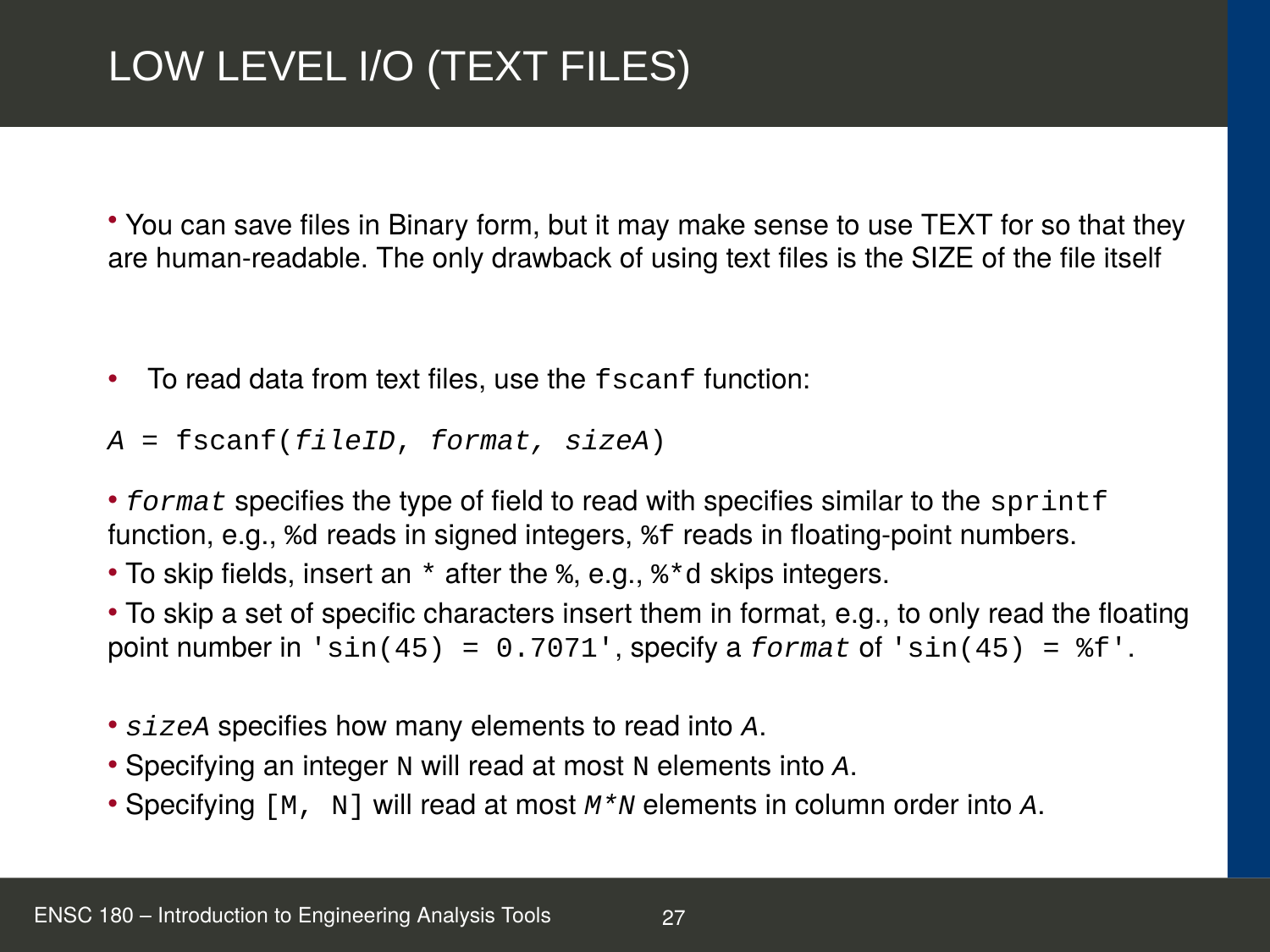

# LOW LEVEL I/O (TEXT FILES)
 You can save files in Binary form, but it may make sense to use TEXT for so that they are human-readable. The only drawback of using text files is the SIZE of the file itself

To read data from text files, use the fscanf function:
A = fscanf(fileID, format, sizeA)
 format specifies the type of field to read with specifies similar to the sprintf function, e.g., %d reads in signed integers, %f reads in floating-point numbers.
 To skip fields, insert an * after the %, e.g., %*d skips integers.
 To skip a set of specific characters insert them in format, e.g., to only read the floating point number in 'sin(45) = 0.7071', specify a format of 'sin(45) = %f'.

 sizeA specifies how many elements to read into A.
 Specifying an integer N will read at most N elements into A.
 Specifying [M, N] will read at most M*N elements in column order into A.

ENSC 180 – Introduction to Engineering Analysis Tools